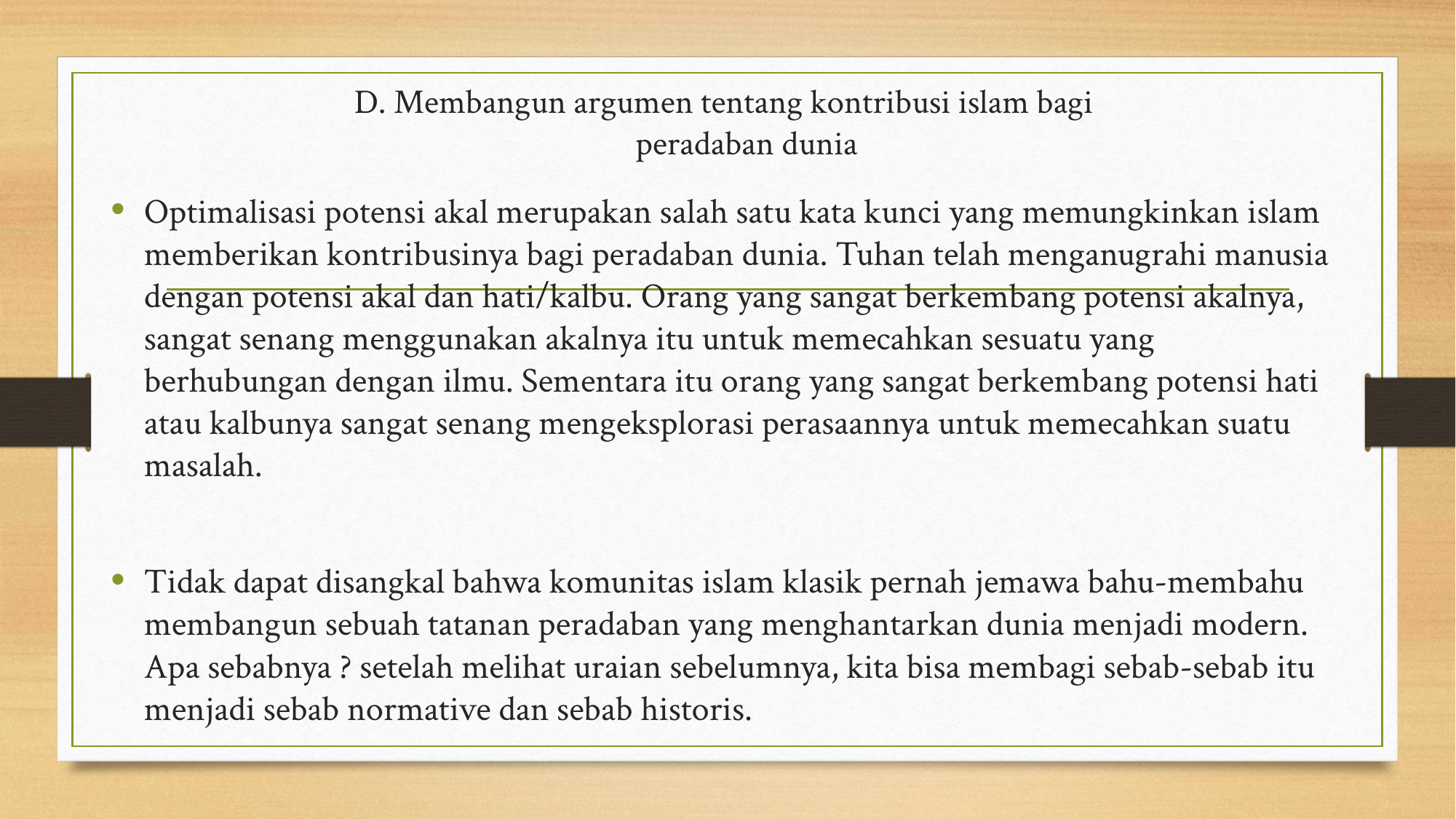

# D. Membangun argumen tentang kontribusi islam bagi peradaban dunia
Optimalisasi potensi akal merupakan salah satu kata kunci yang memungkinkan islam memberikan kontribusinya bagi peradaban dunia. Tuhan telah menganugrahi manusia dengan potensi akal dan hati/kalbu. Orang yang sangat berkembang potensi akalnya, sangat senang menggunakan akalnya itu untuk memecahkan sesuatu yang berhubungan dengan ilmu. Sementara itu orang yang sangat berkembang potensi hati atau kalbunya sangat senang mengeksplorasi perasaannya untuk memecahkan suatu masalah.

Tidak dapat disangkal bahwa komunitas islam klasik pernah jemawa bahu-membahu membangun sebuah tatanan peradaban yang menghantarkan dunia menjadi modern. Apa sebabnya ? setelah melihat uraian sebelumnya, kita bisa membagi sebab-sebab itu menjadi sebab normative dan sebab historis.